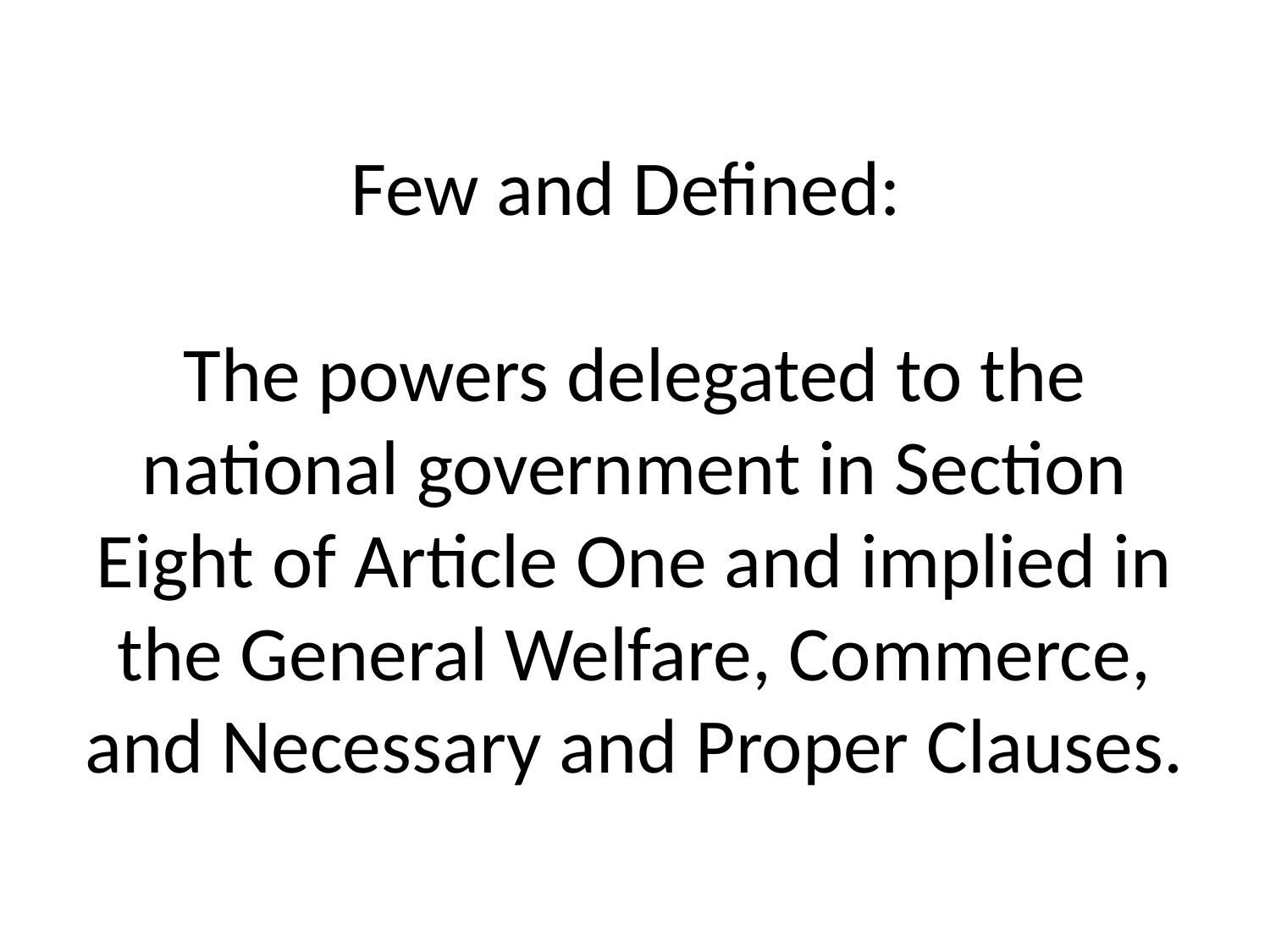

# Few and Defined: The powers delegated to the national government in Section Eight of Article One and implied in the General Welfare, Commerce, and Necessary and Proper Clauses.